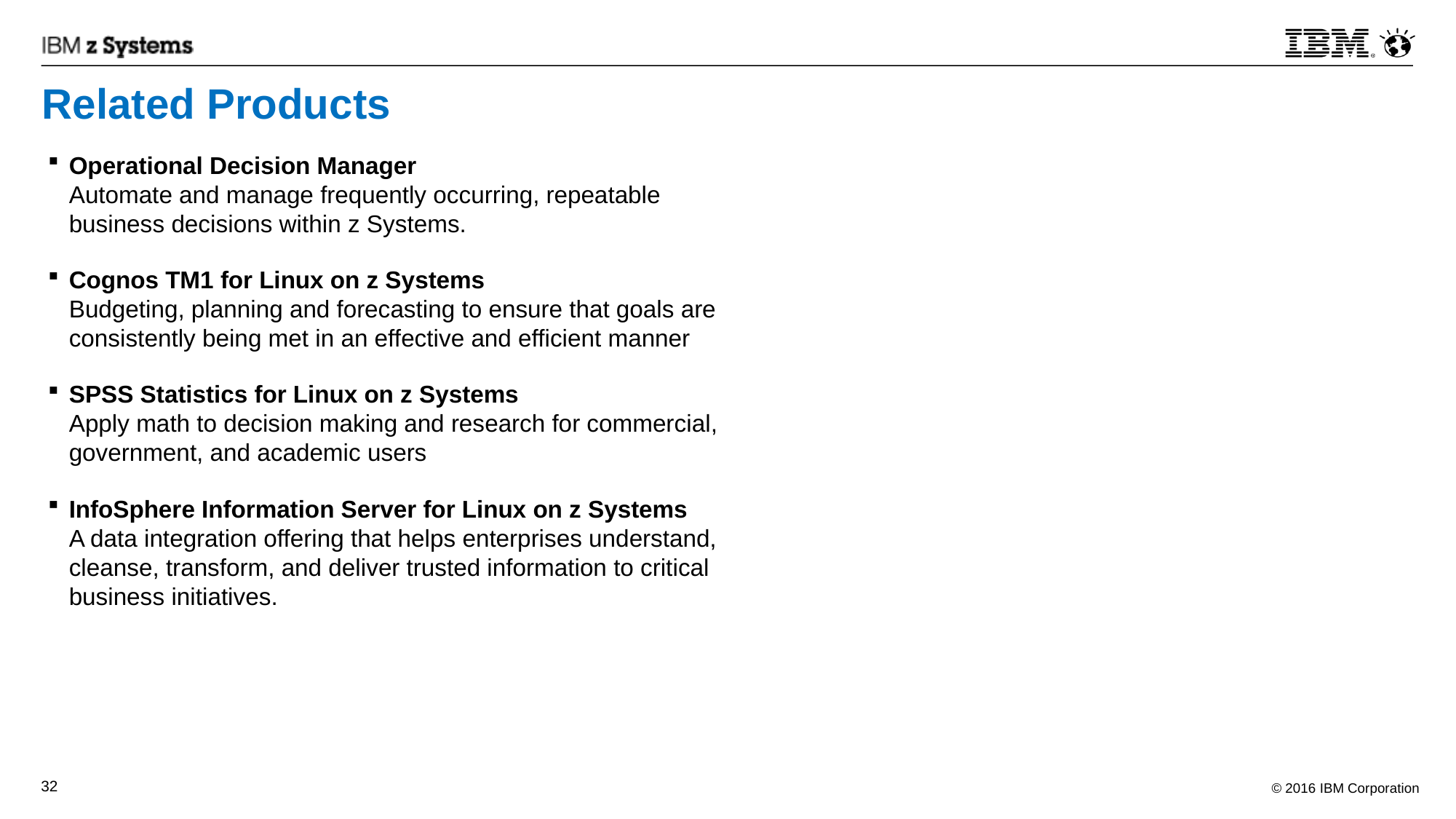

# Related Products
Operational Decision Manager                                           Automate and manage frequently occurring, repeatable business decisions within z Systems.
Cognos TM1 for Linux on z Systems                         Budgeting, planning and forecasting to ensure that goals are consistently being met in an effective and efficient manner
SPSS Statistics for Linux on z Systems                          Apply math to decision making and research for commercial, government, and academic users
InfoSphere Information Server for Linux on z Systems     A data integration offering that helps enterprises understand, cleanse, transform, and deliver trusted information to critical business initiatives.